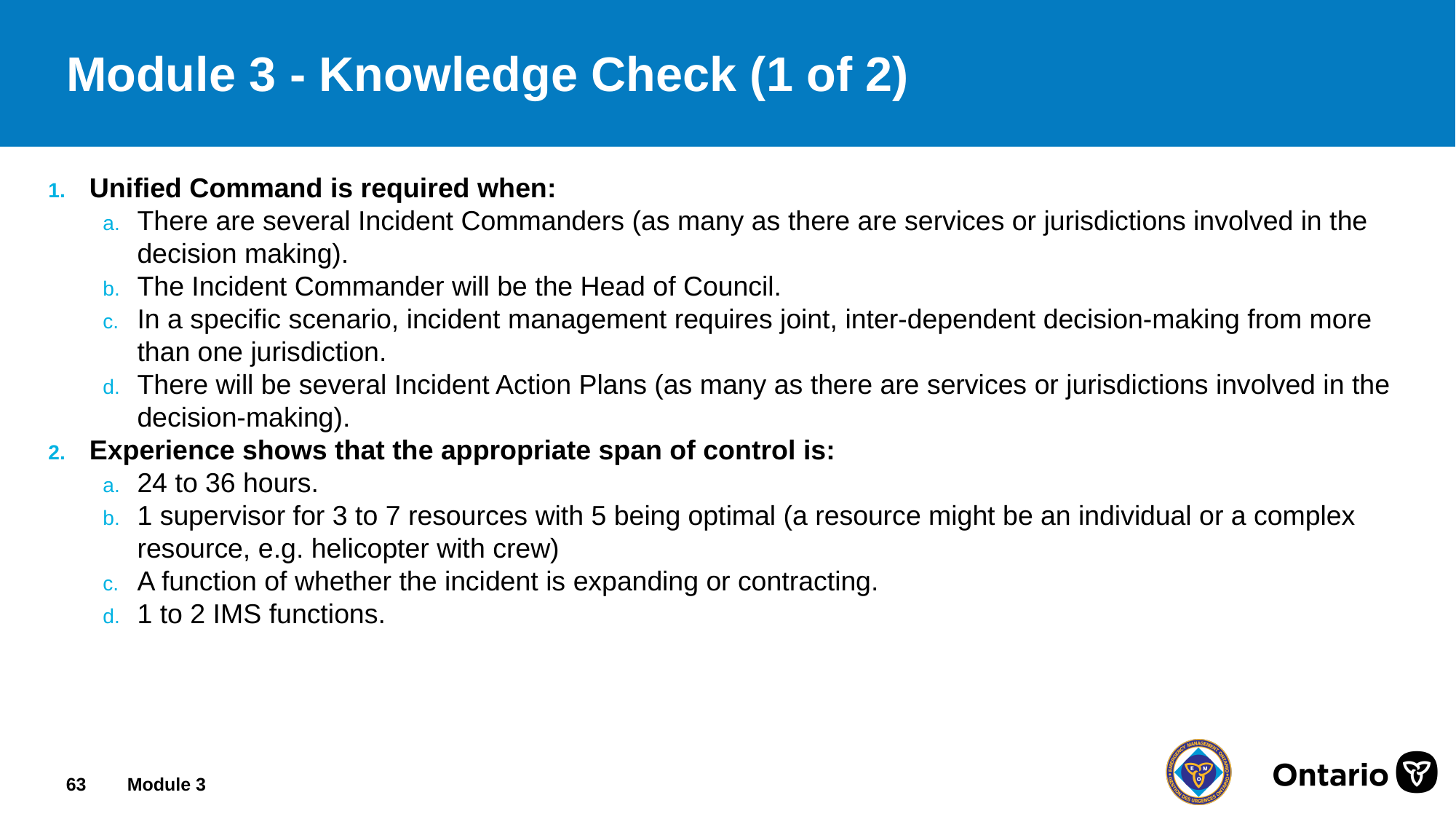

# Module 3 - Knowledge Check (1 of 2)
Unified Command is required when:
There are several Incident Commanders (as many as there are services or jurisdictions involved in the decision making).
The Incident Commander will be the Head of Council.
In a specific scenario, incident management requires joint, inter-dependent decision-making from more than one jurisdiction.
There will be several Incident Action Plans (as many as there are services or jurisdictions involved in the decision-making).
Experience shows that the appropriate span of control is:
24 to 36 hours.
1 supervisor for 3 to 7 resources with 5 being optimal (a resource might be an individual or a complex resource, e.g. helicopter with crew)
A function of whether the incident is expanding or contracting.
1 to 2 IMS functions.
63
Module 3